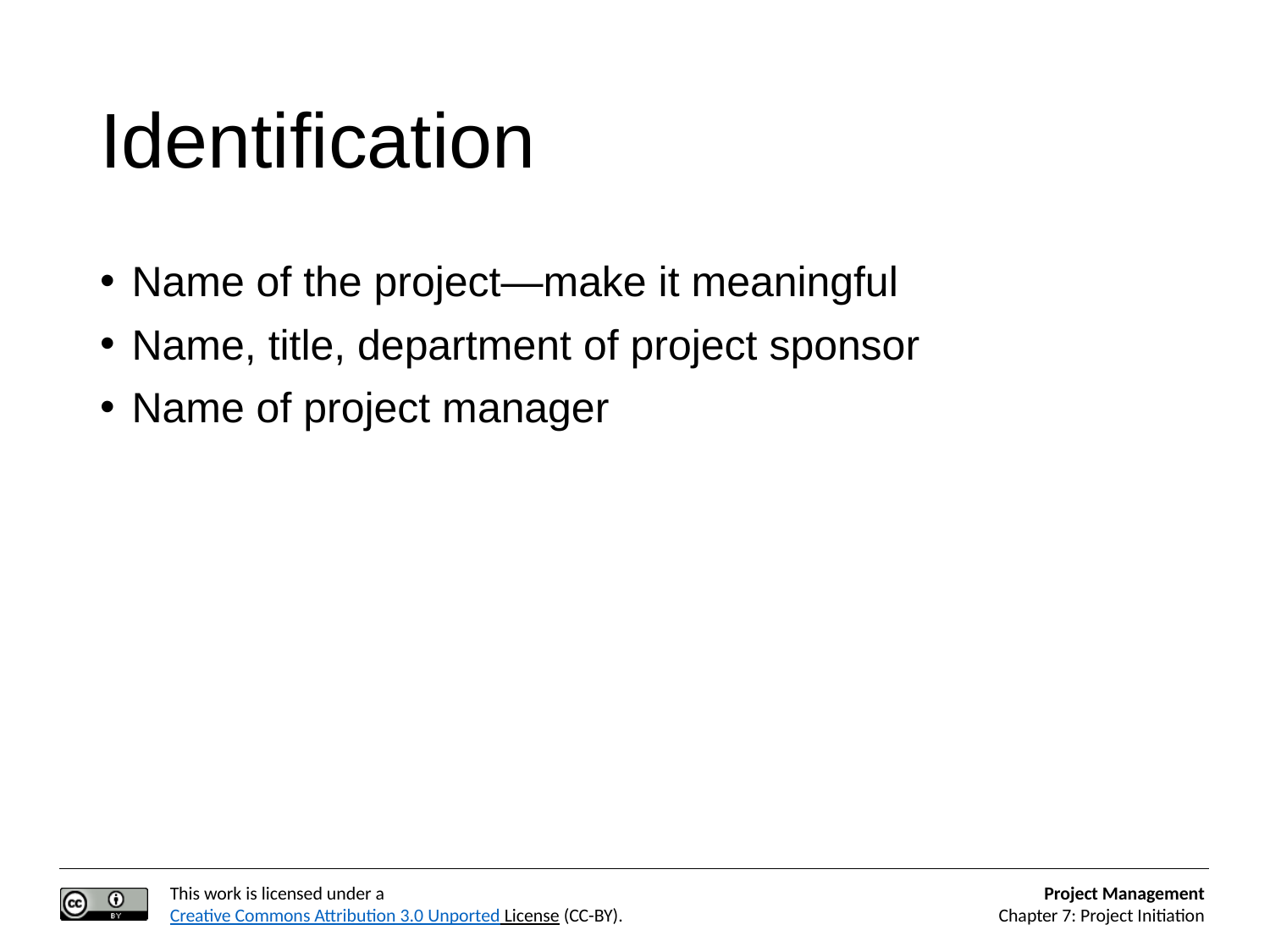

# Identification
Name of the project—make it meaningful
Name, title, department of project sponsor
Name of project manager